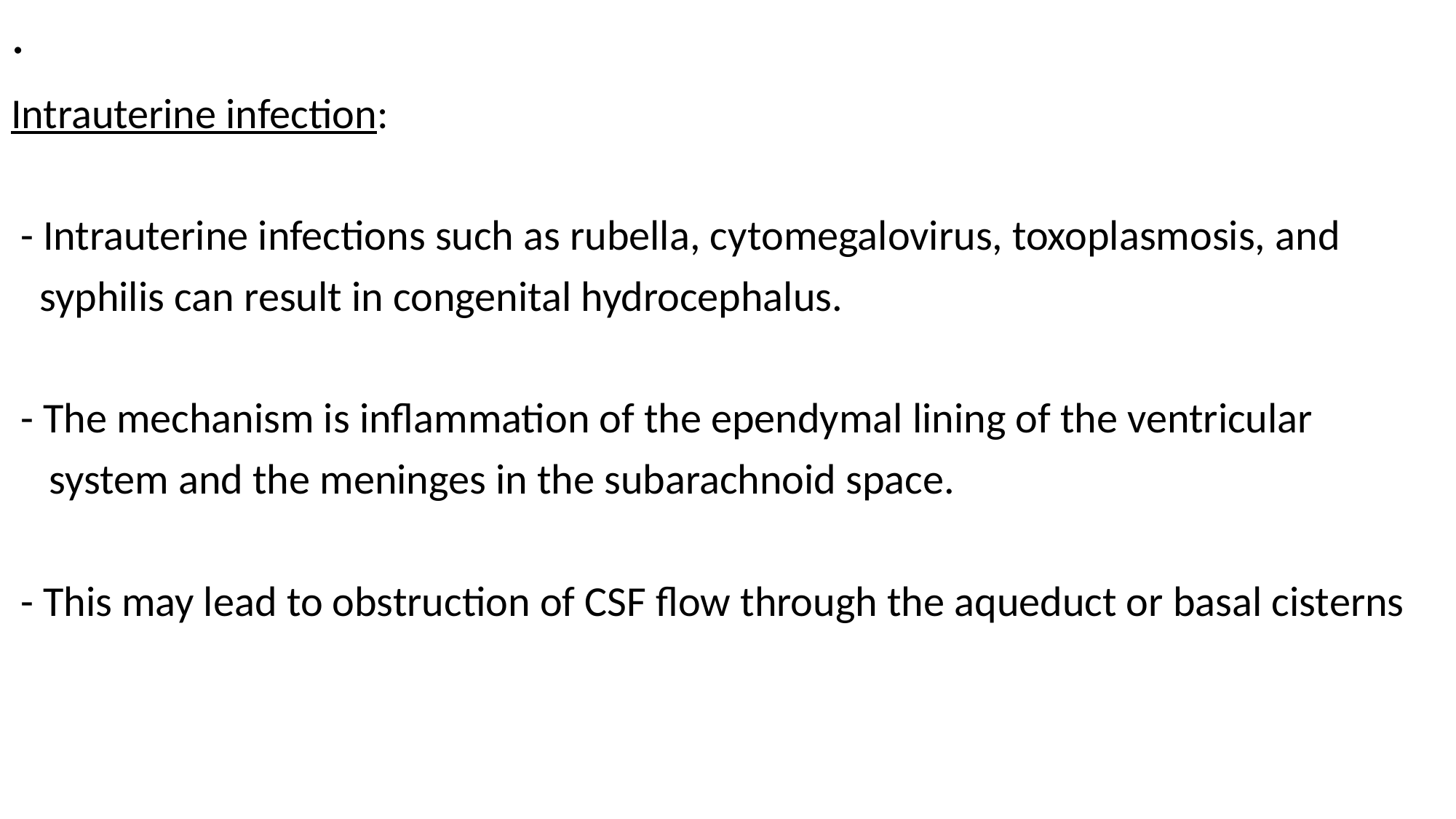

# .
Intrauterine infection:

 - Intrauterine infections such as rubella, cytomegalovirus, toxoplasmosis, and
   syphilis can result in congenital hydrocephalus.

 - The mechanism is inflammation of the ependymal lining of the ventricular
    system and the meninges in the subarachnoid space.

 - This may lead to obstruction of CSF flow through the aqueduct or basal cisterns